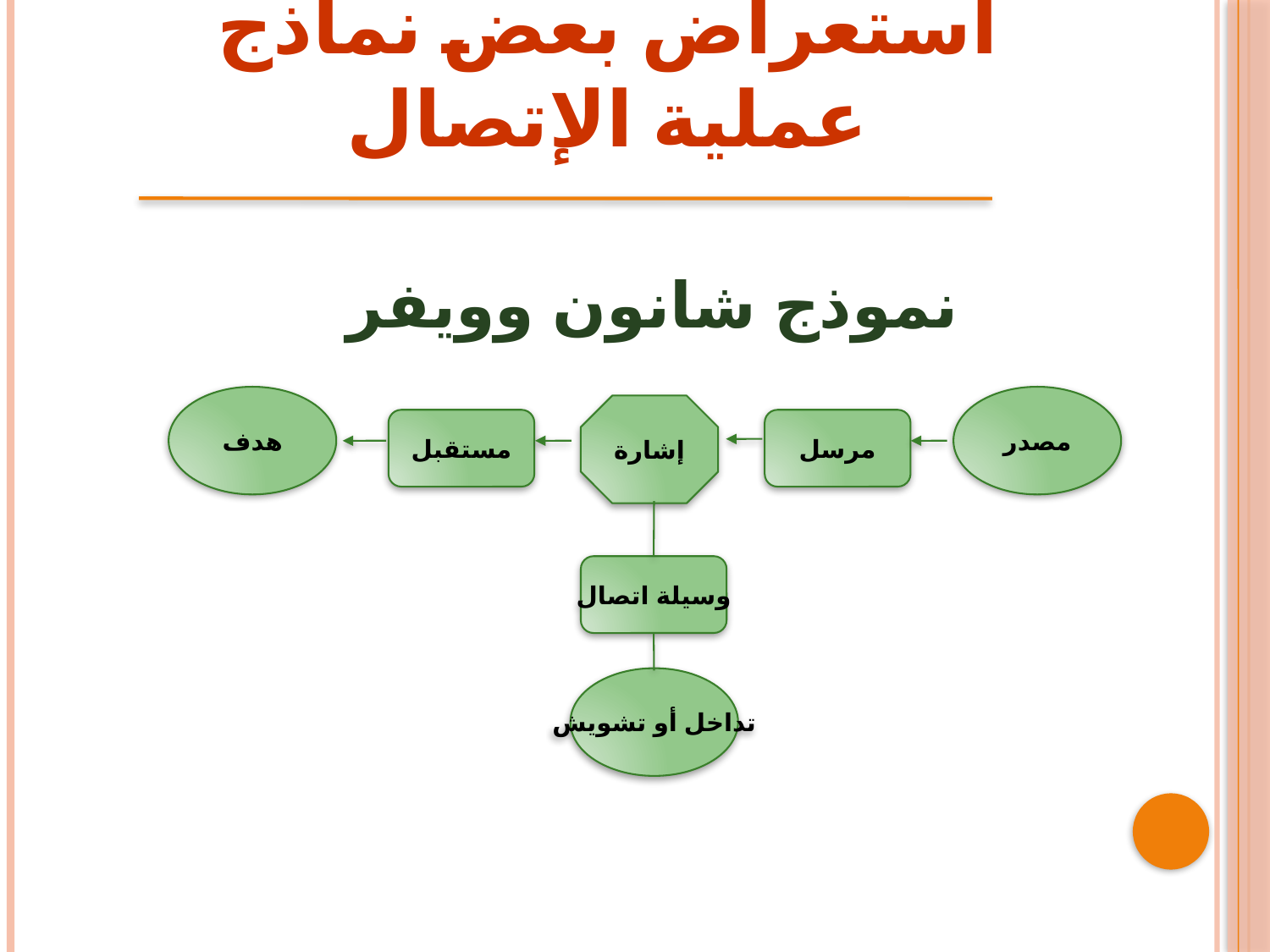

استعراض بعض نماذج عملية الإتصال
نموذج شانون وويفر
هدف
مصدر
إشارة
مستقبل
مرسل

وسيلة اتصال
تداخل أو تشويش